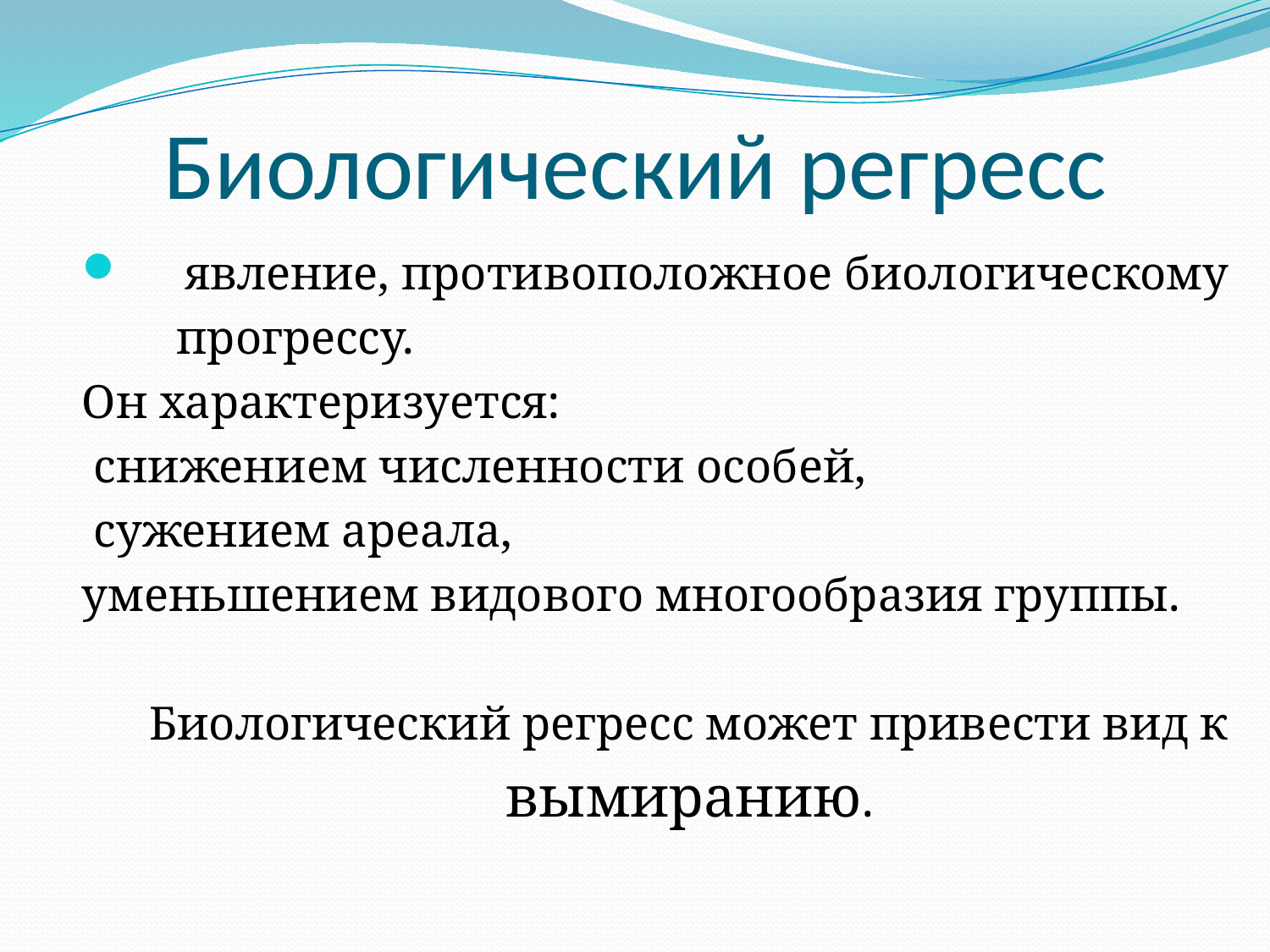

# Биологический регресс
     явление, противоположное биологическому
        прогрессу.
Он характеризуется:
 снижением численности особей,
 сужением ареала,
уменьшением видового многообразия группы.

Биологический регресс может привести вид к
вымиранию.